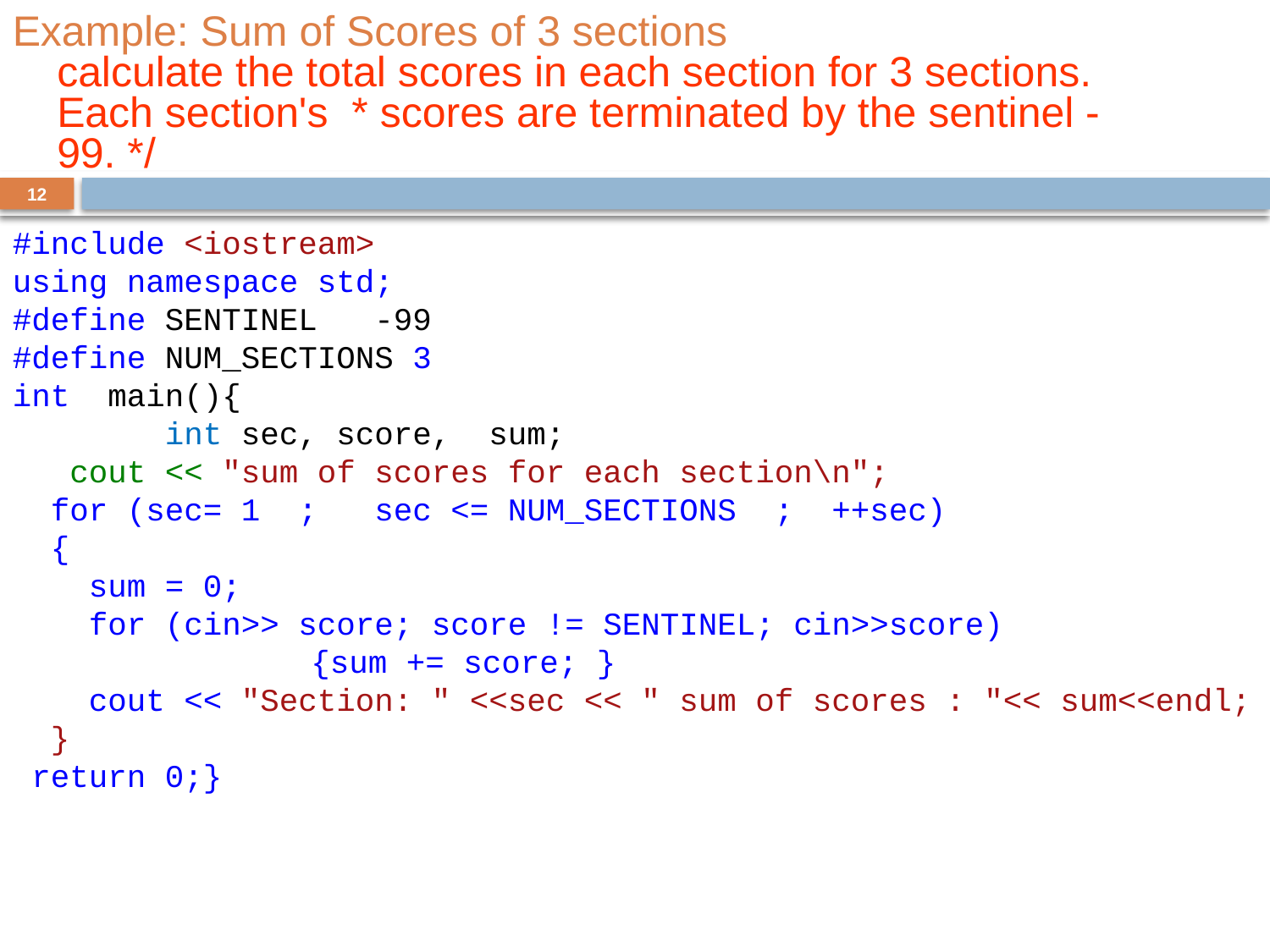

# Example: Sum of Scores of 3 sections calculate the total scores in each section for 3 sections. Each section's  * scores are terminated by the sentinel -99. */
12
#include <iostream>
using namespace std;
#define SENTINEL   -99
#define NUM_SECTIONS 3
int  main(){
        int sec, score,  sum;
   cout << "sum of scores for each section\n";
  for (sec= 1  ;   sec <= NUM_SECTIONS  ;  ++sec)
  {
    sum = 0;
    for (cin>> score; score != SENTINEL; cin>>score)
			{sum += score; }
    cout << "Section: " <<sec << " sum of scores : "<< sum<<endl;
  }
 return 0;}